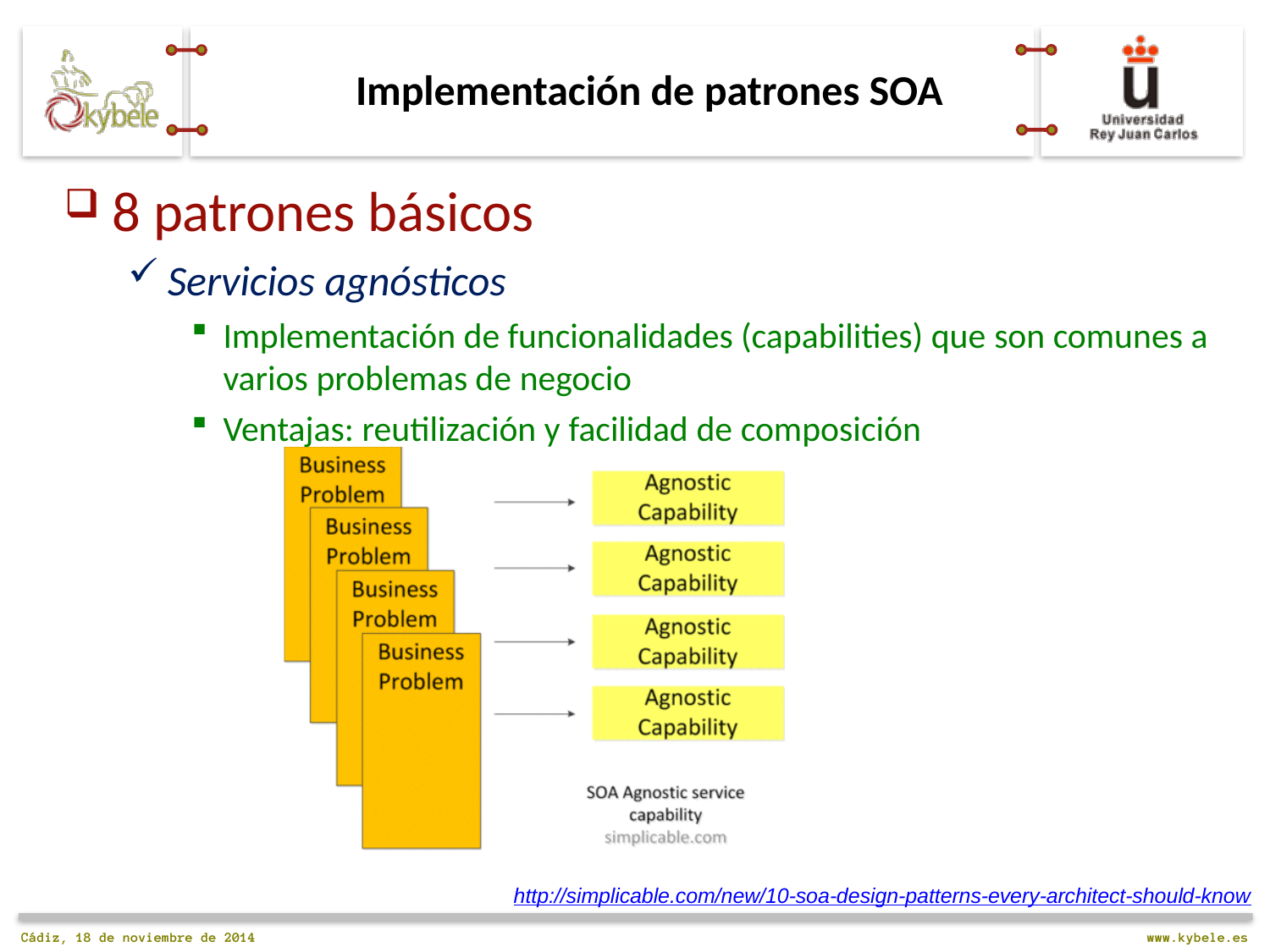

# Implementación de patrones SOA
8 patrones básicos
Servicios agnósticos
Implementación de funcionalidades (capabilities) que son comunes a  varios problemas de negocio
Ventajas: reutilización y facilidad de composición

http://simplicable.com/new/10-soa-design-patterns-every-architect-should-know